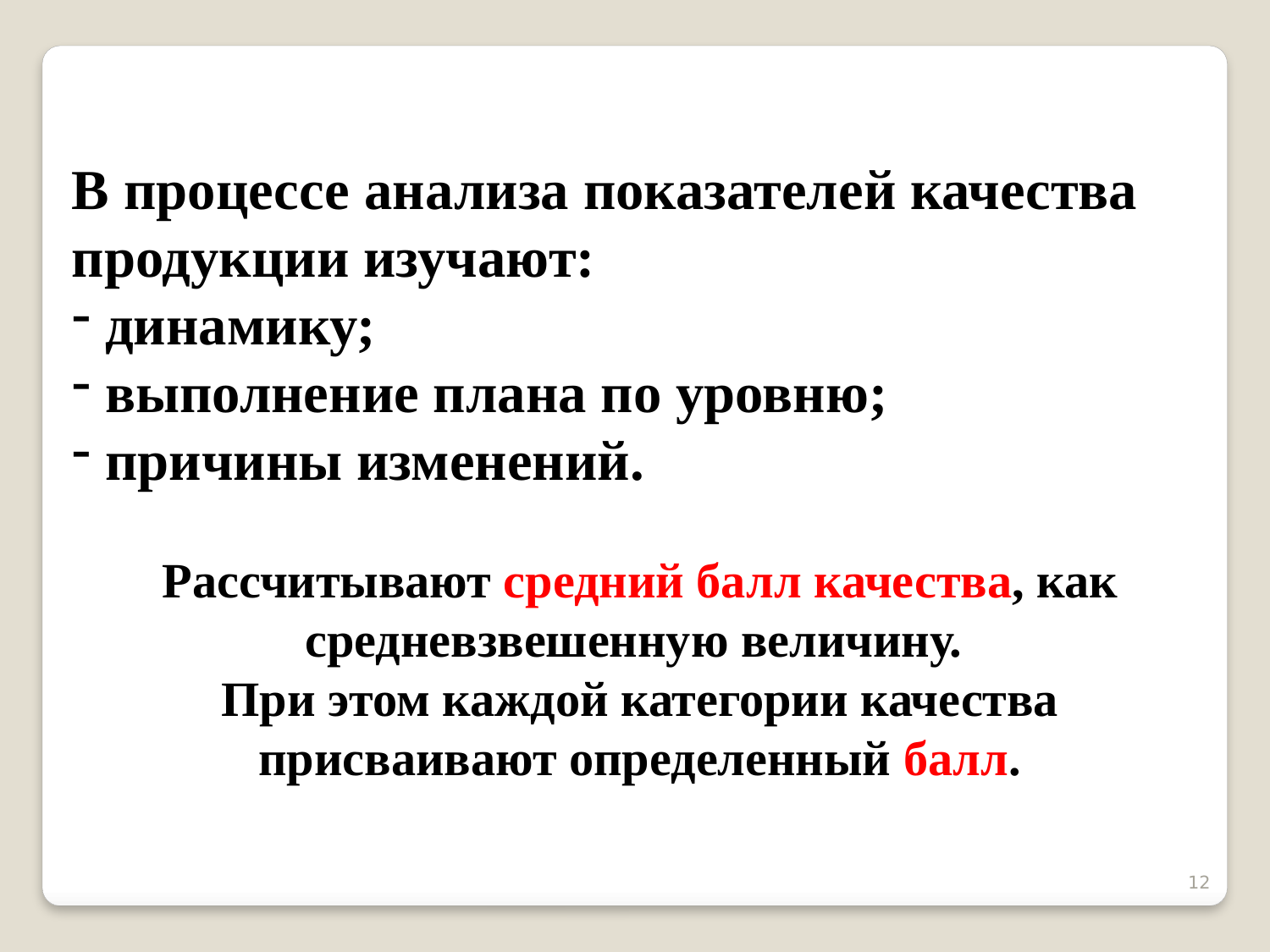

В процессе анализа показателей качества продукции изучают:
 динамику;
 выполнение плана по уровню;
 причины изменений.

Рассчитывают средний балл качества, как средневзвешенную величину.
При этом каждой категории качества присваивают определенный балл.

12